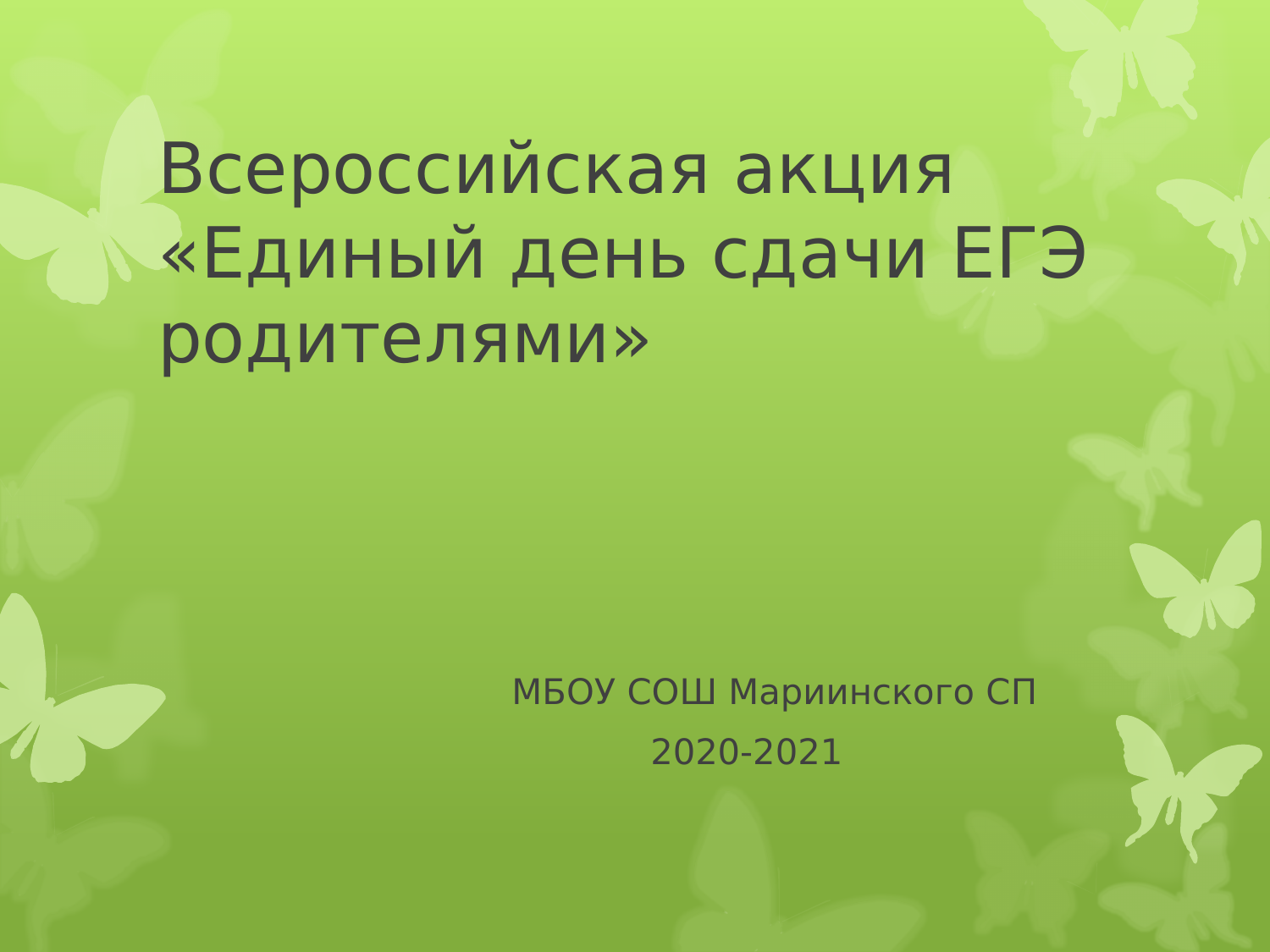

# Всероссийская акция «Единый день сдачи ЕГЭ родителями»
                         МБОУ СОШ Мариинского СП
                    2020-2021